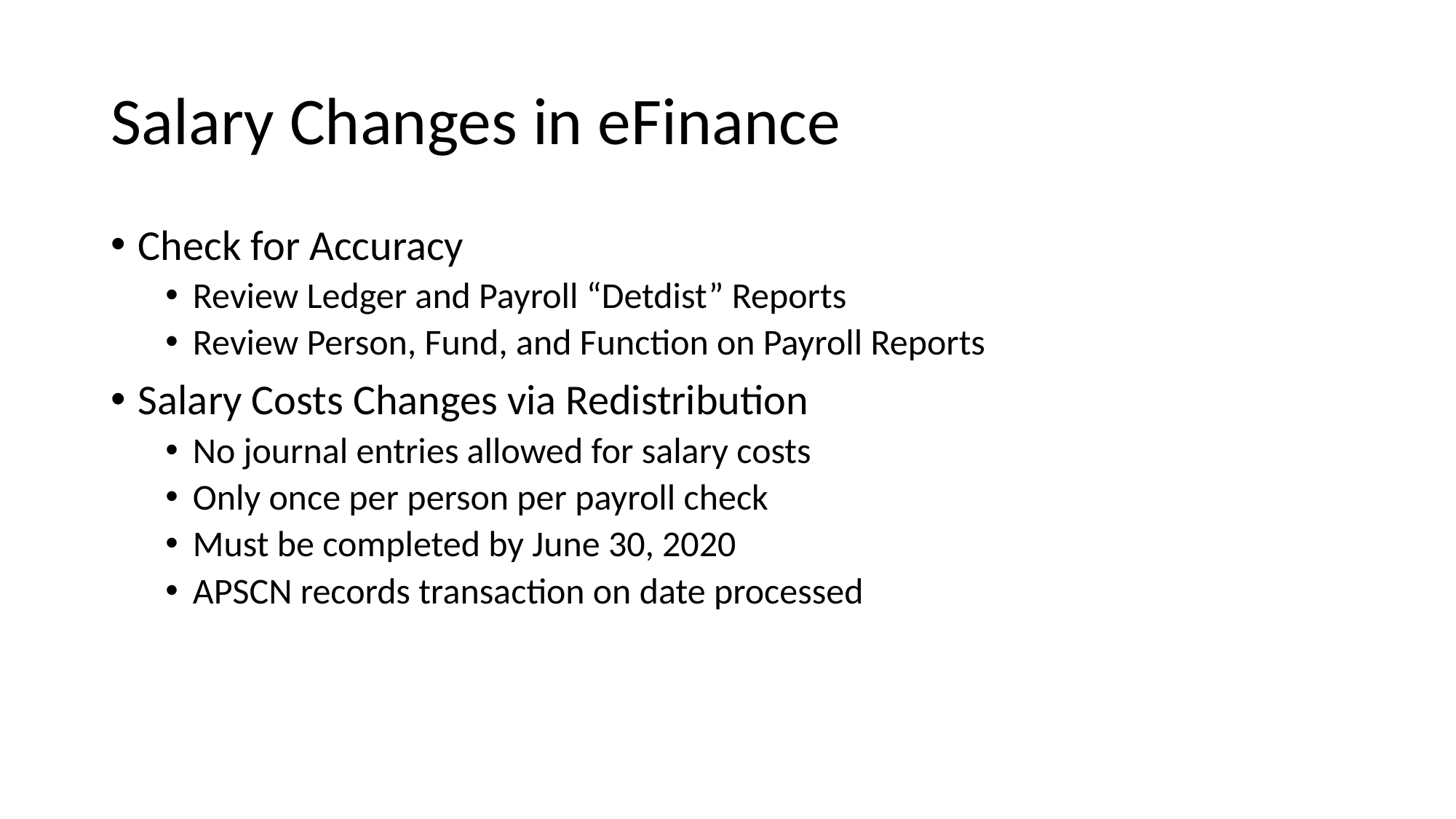

# Salary Changes in eFinance
Check for Accuracy
Review Ledger and Payroll “Detdist” Reports
Review Person, Fund, and Function on Payroll Reports
Salary Costs Changes via Redistribution
No journal entries allowed for salary costs
Only once per person per payroll check
Must be completed by June 30, 2020
APSCN records transaction on date processed